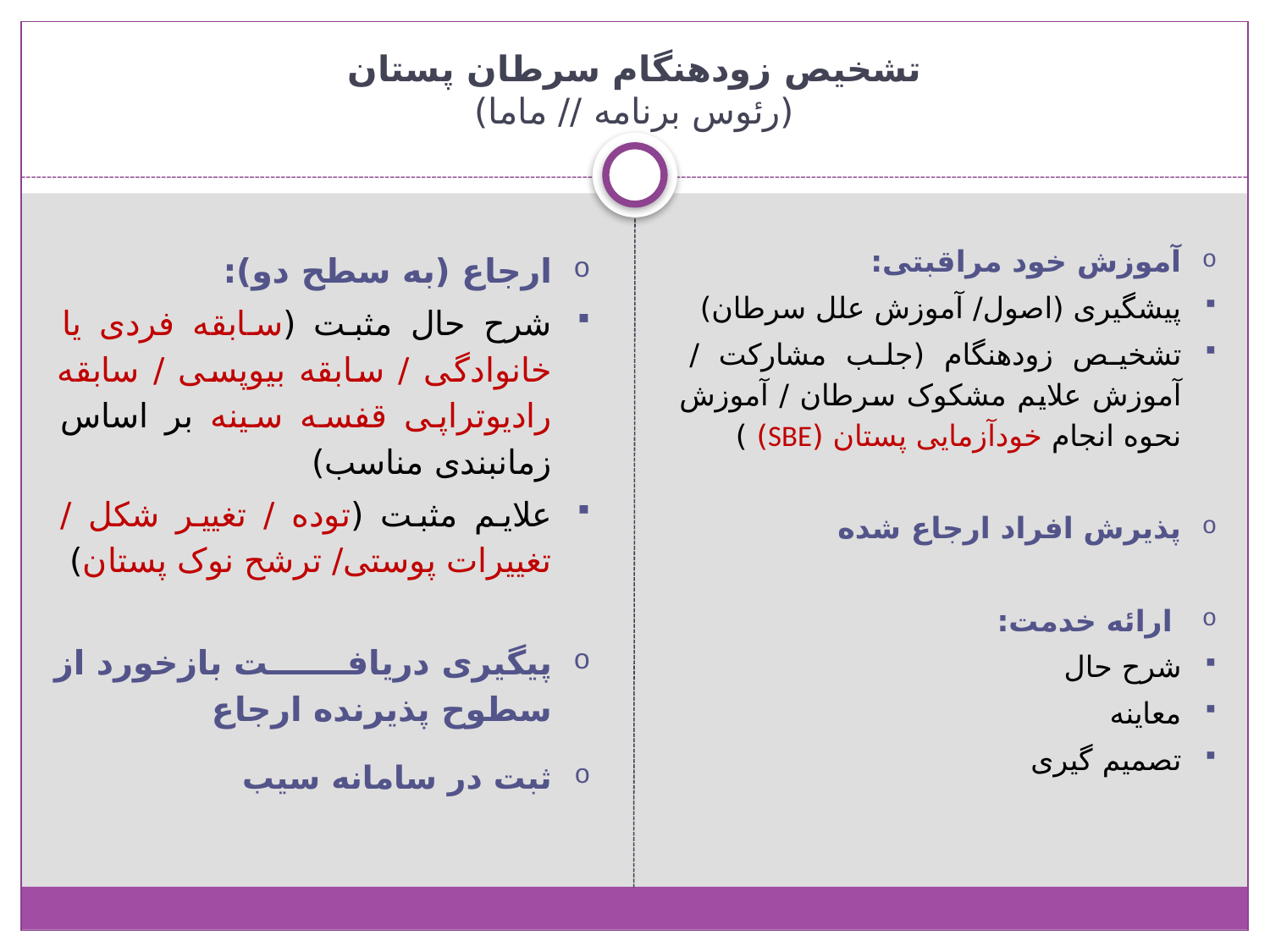

# تشخیص زودهنگام سرطان پستان (رئوس برنامه // ماما)

ارجاع (به سطح دو):
شرح حال مثبت (سابقه فردی یا خانوادگی / سابقه بیوپسی / سابقه رادیوتراپی قفسه سینه بر اساس زمانبندی مناسب)
علایم مثبت (توده / تغییر شکل / تغییرات پوستی/ ترشح نوک پستان)

پیگیری دريافت بازخورد از سطوح پذيرنده ارجاع
ثبت در سامانه سیب

آموزش خود مراقبتی:
پیشگیری (اصول/ آموزش علل سرطان)
تشخیص زودهنگام (جلب مشارکت / آموزش علایم مشکوک سرطان / آموزش نحوه انجام خودآزمایی پستان (SBE) )

پذیرش افراد ارجاع شده

 ارائه خدمت:
شرح حال
معاینه
تصمیم گیری